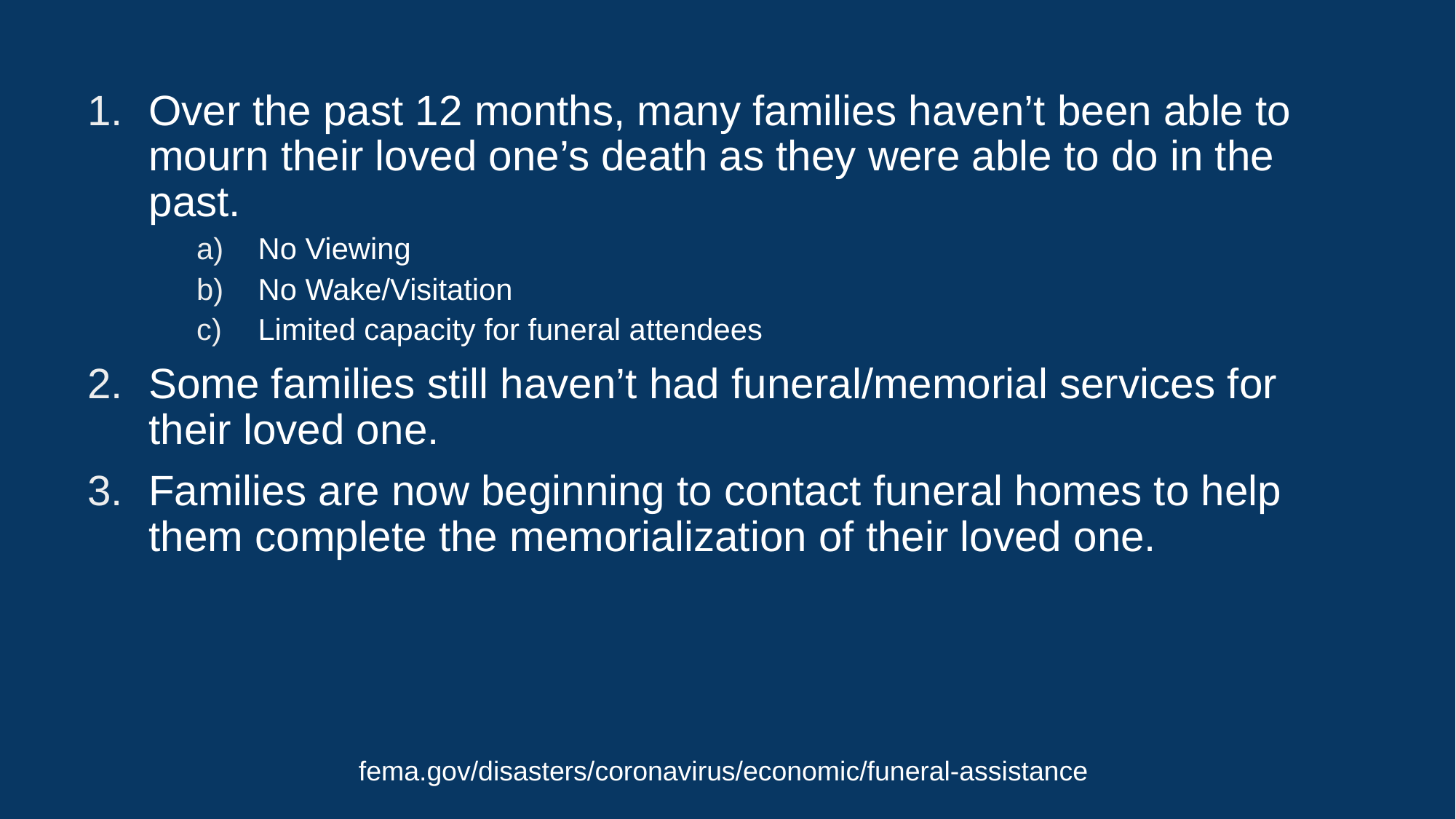

Over the past 12 months, many families haven’t been able to mourn their loved one’s death as they were able to do in the past.
No Viewing
No Wake/Visitation
Limited capacity for funeral attendees
Some families still haven’t had funeral/memorial services for their loved one.
Families are now beginning to contact funeral homes to help them complete the memorialization of their loved one.

fema.gov/disasters/coronavirus/economic/funeral-assistance